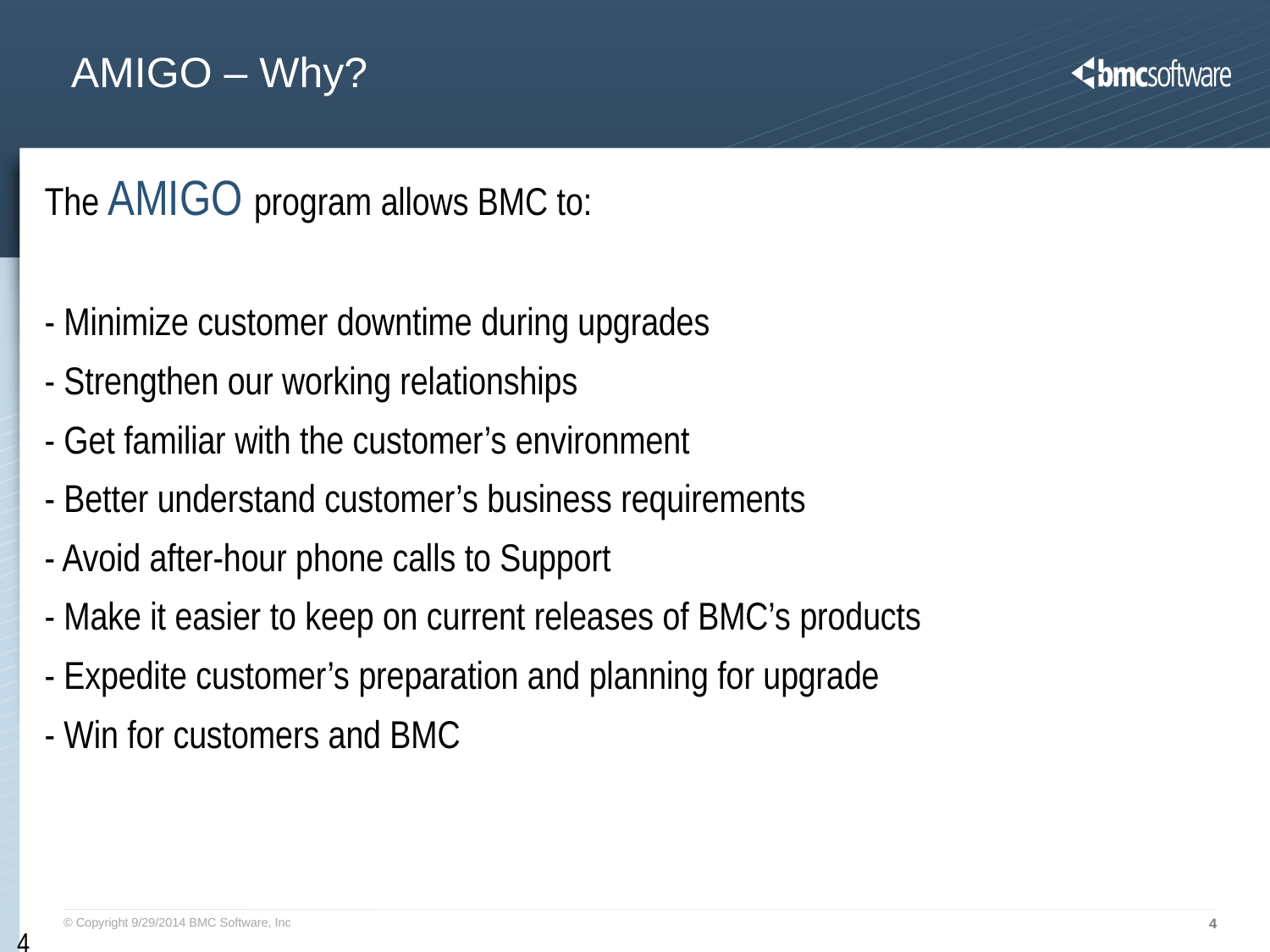

# AMIGO – Why?
The AMIGO program allows BMC to:

- Minimize customer downtime during upgrades
- Strengthen our working relationships
- Get familiar with the customer’s environment
- Better understand customer’s business requirements
- Avoid after-hour phone calls to Support
- Make it easier to keep on current releases of BMC’s products
- Expedite customer’s preparation and planning for upgrade
- Win for customers and BMC
4